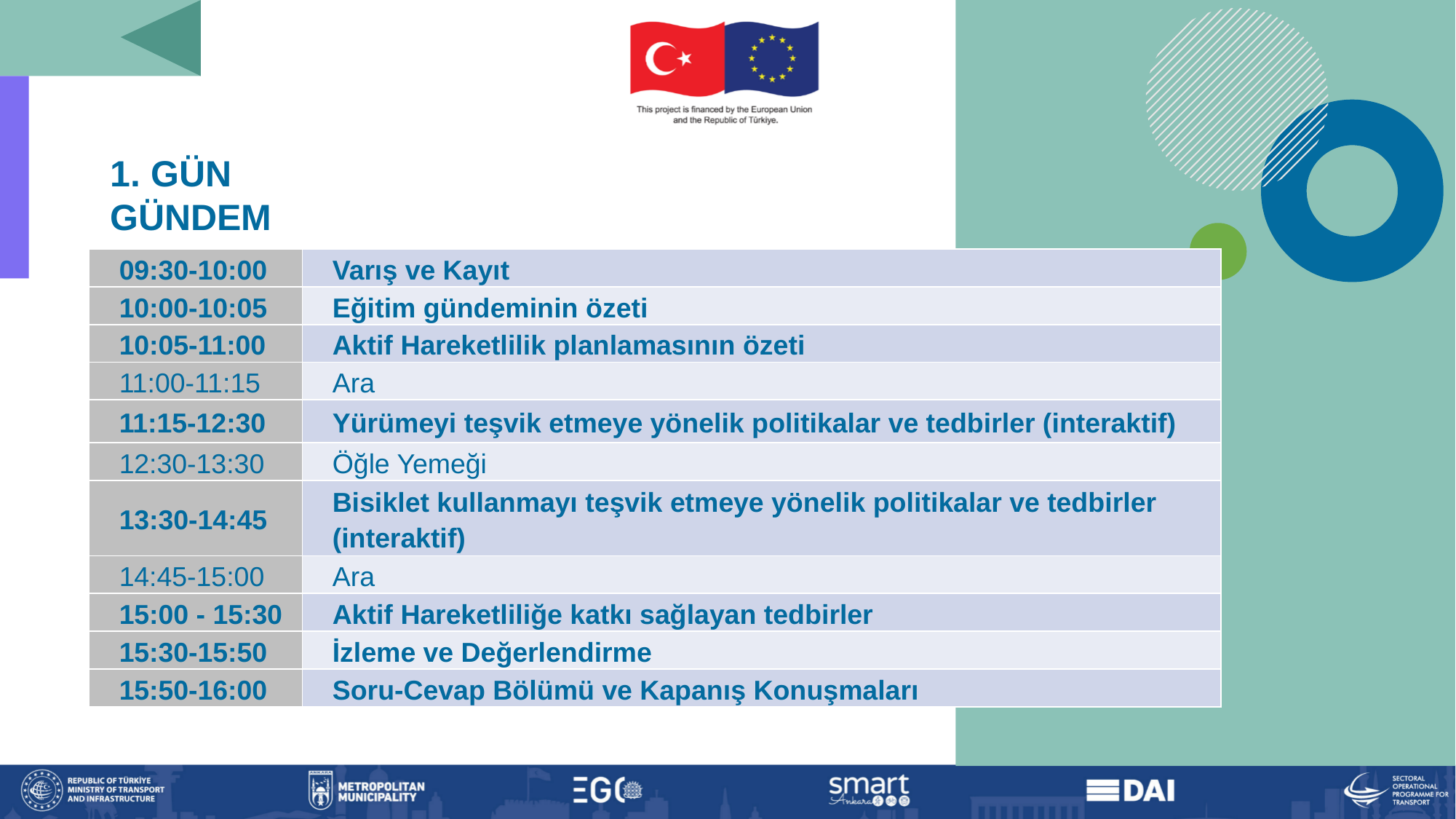

1. GÜN GÜNDEM

| 09:30-10:00 | Varış ve Kayıt |
| --- | --- |
| 10:00-10:05 | Eğitim gündeminin özeti |
| 10:05-11:00 | Aktif Hareketlilik planlamasının özeti |
| 11:00-11:15 | Ara |
| 11:15-12:30 | Yürümeyi teşvik etmeye yönelik politikalar ve tedbirler (interaktif) |
| 12:30-13:30 | Öğle Yemeği |
| 13:30-14:45 | Bisiklet kullanmayı teşvik etmeye yönelik politikalar ve tedbirler (interaktif) |
| 14:45-15:00 | Ara |
| 15:00 - 15:30 | Aktif Hareketliliğe katkı sağlayan tedbirler |
| 15:30-15:50 | İzleme ve Değerlendirme |
| 15:50-16:00 | Soru-Cevap Bölümü ve Kapanış Konuşmaları |